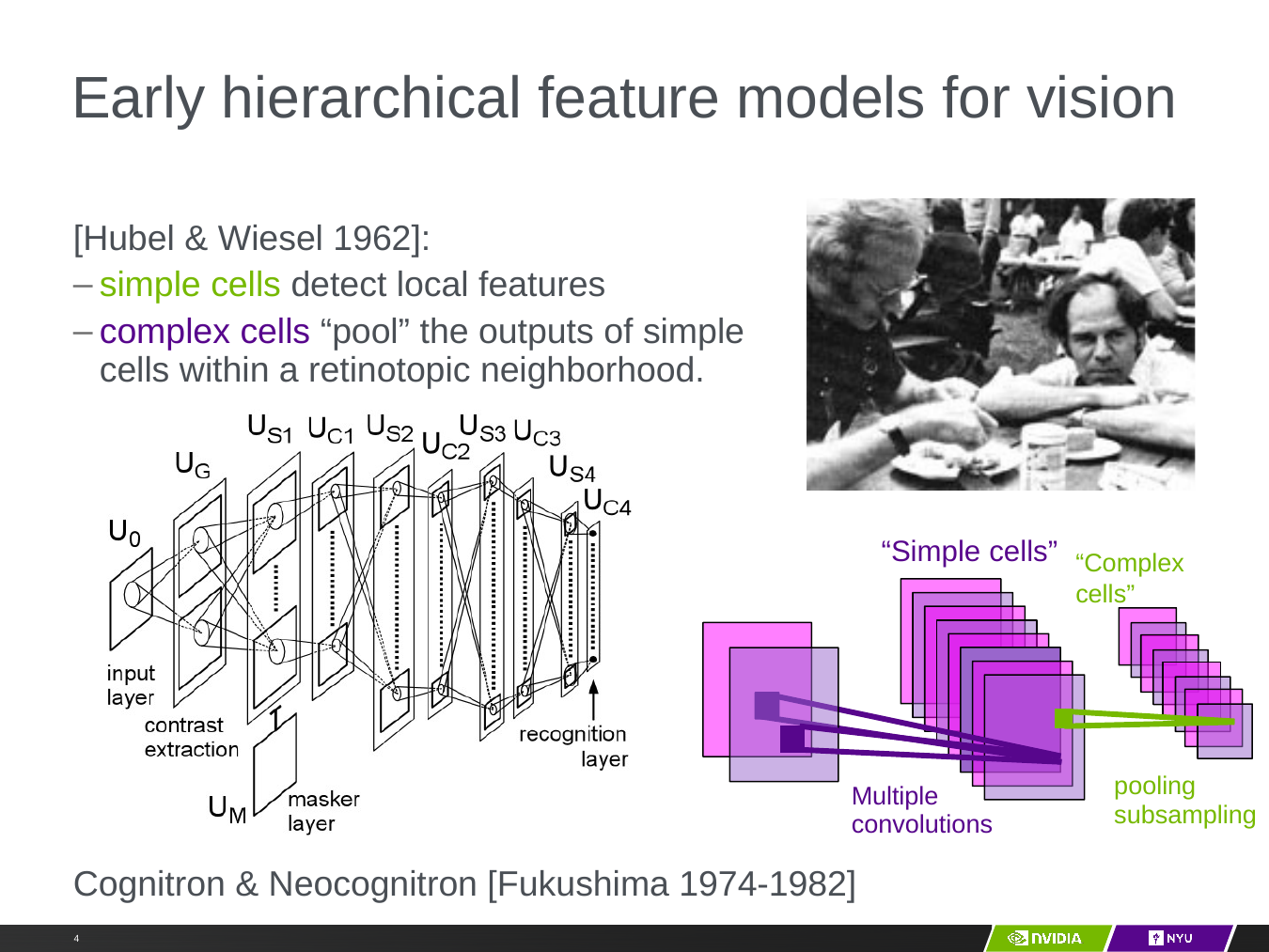

# Early hierarchical feature models for vision

[Hubel & Wiesel 1962]:
simple cells detect local features
complex cells “pool” the outputs of simple
cells within a retinotopic neighborhood.

Cognitron & Neocognitron [Fukushima 1974-1982]

“Simple cells”
“Complex
cells”

pooling  subsampling
Multiple  convolutions